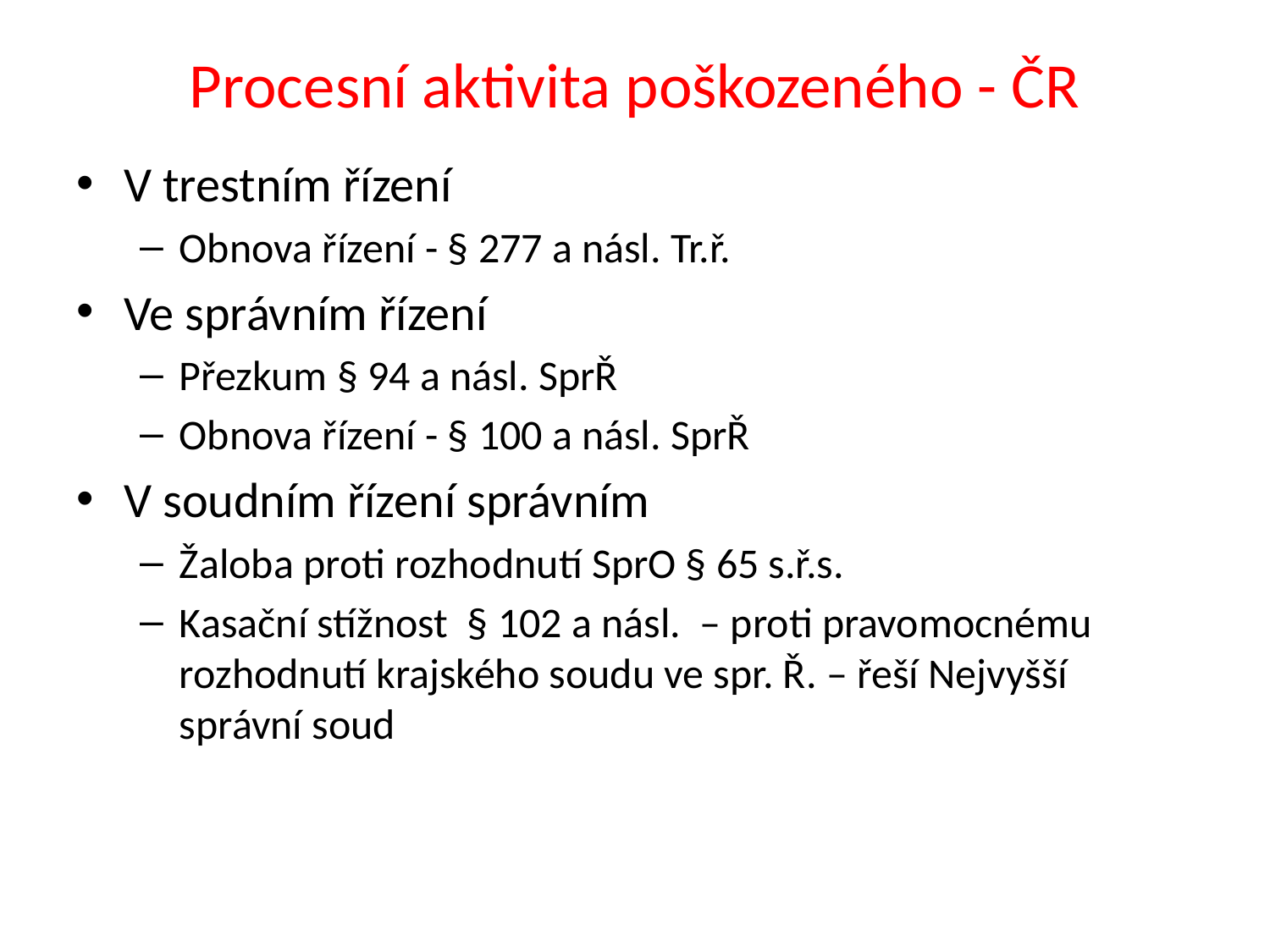

# Procesní aktivita poškozeného - ČR
V trestním řízení
Obnova řízení - § 277 a násl. Tr.ř.
Ve správním řízení
Přezkum § 94 a násl. SprŘ
Obnova řízení - § 100 a násl. SprŘ
V soudním řízení správním
Žaloba proti rozhodnutí SprO § 65 s.ř.s.
Kasační stížnost  § 102 a násl.  – proti pravomocnému rozhodnutí krajského soudu ve spr. Ř. – řeší Nejvyšší správní soud